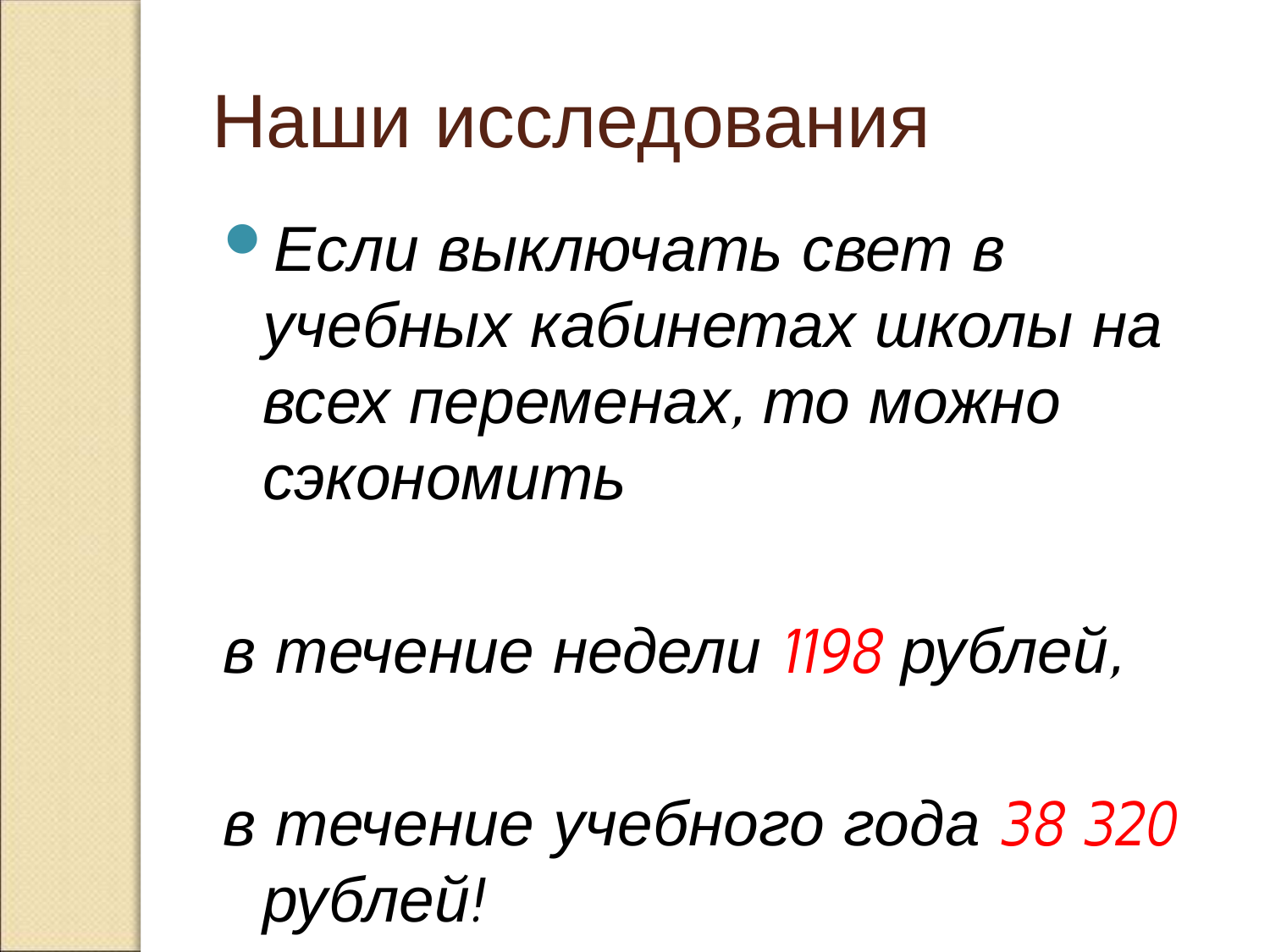

Наши исследования
Если выключать свет в учебных кабинетах школы на всех переменах, то можно сэкономить

в течение недели 1198 рублей,

в течение учебного года 38 320 рублей!